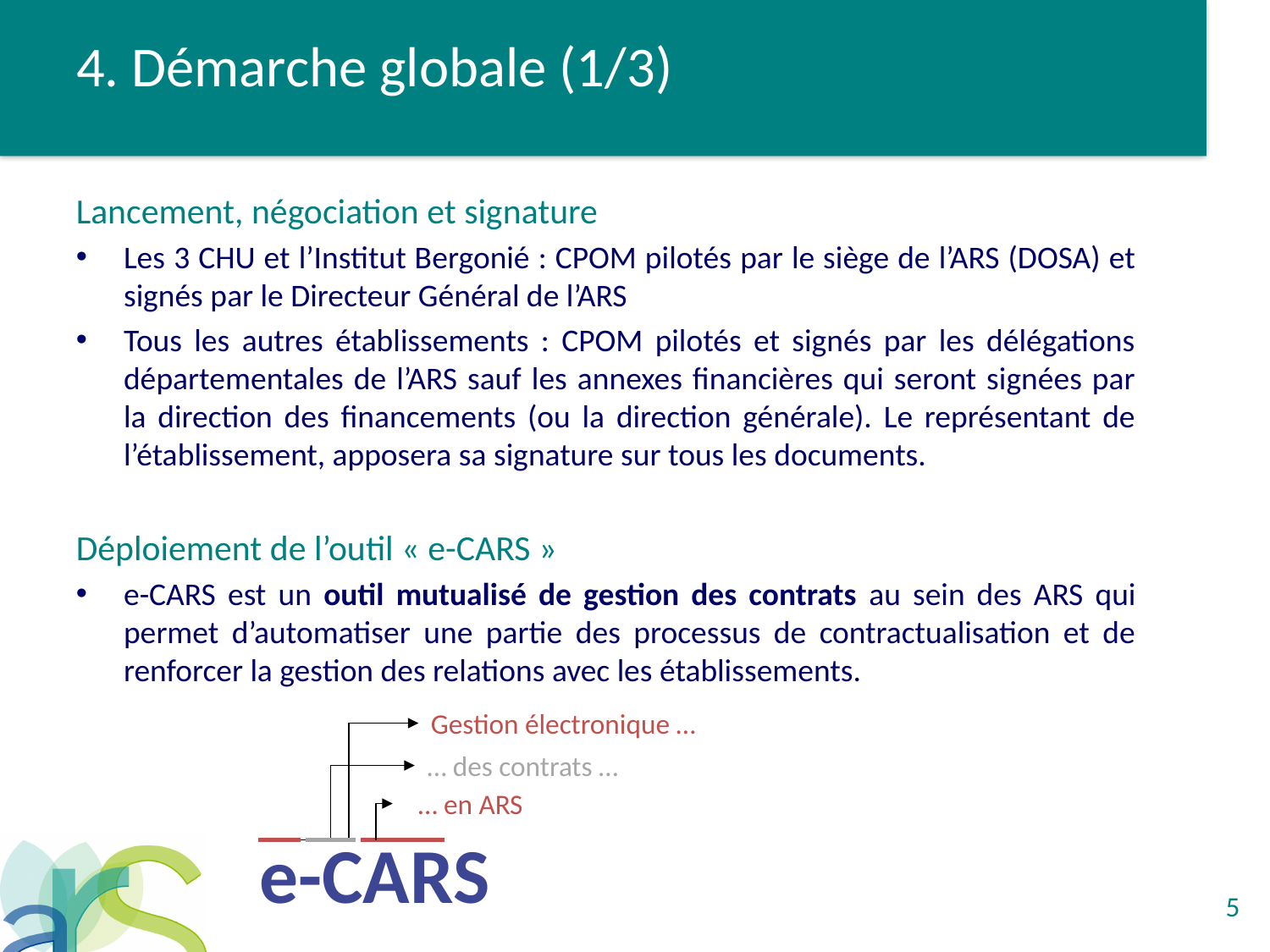

# 4. Démarche globale (1/3)
Lancement, négociation et signature
Les 3 CHU et l’Institut Bergonié : CPOM pilotés par le siège de l’ARS (DOSA) et signés par le Directeur Général de l’ARS
Tous les autres établissements : CPOM pilotés et signés par les délégations départementales de l’ARS sauf les annexes financières qui seront signées par la direction des financements (ou la direction générale). Le représentant de l’établissement, apposera sa signature sur tous les documents.

Déploiement de l’outil « e-CARS »
e-CARS est un outil mutualisé de gestion des contrats au sein des ARS qui permet d’automatiser une partie des processus de contractualisation et de renforcer la gestion des relations avec les établissements.

Gestion électronique …
… des contrats …
… en ARS
e-CARS
5